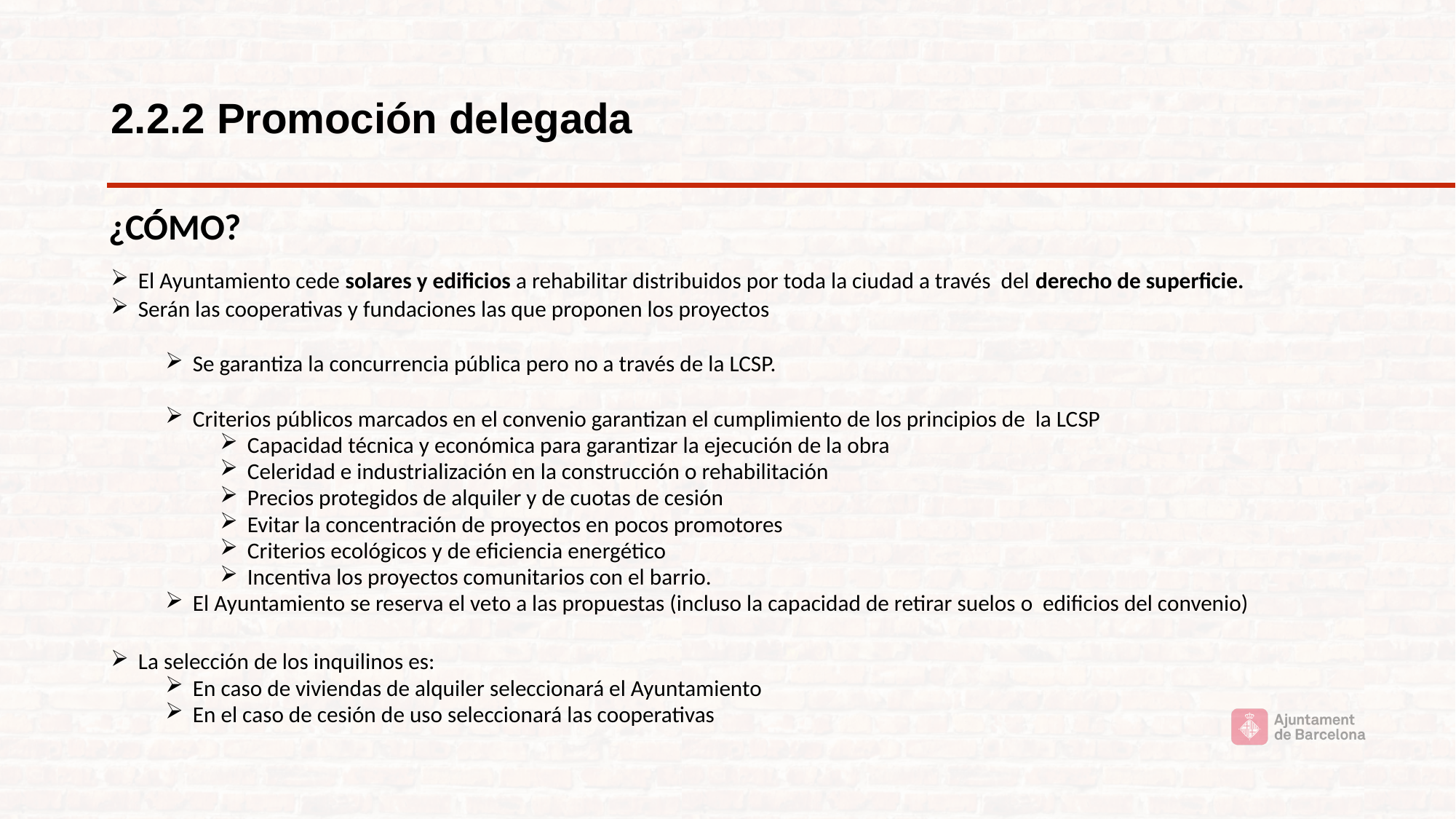

# 2.2.2 Promoción delegada
¿CÓMO?
El Ayuntamiento cede solares y edificios a rehabilitar distribuidos por toda la ciudad a través  del derecho de superficie.
Serán las cooperativas y fundaciones las que proponen los proyectos

Se garantiza la concurrencia pública pero no a través de la LCSP.

Criterios públicos marcados en el convenio garantizan el cumplimiento de los principios de  la LCSP
Capacidad técnica y económica para garantizar la ejecución de la obra
Celeridad e industrialización en la construcción o rehabilitación
Precios protegidos de alquiler y de cuotas de cesión
Evitar la concentración de proyectos en pocos promotores
Criterios ecológicos y de eficiencia energético
Incentiva los proyectos comunitarios con el barrio.
El Ayuntamiento se reserva el veto a las propuestas (incluso la capacidad de retirar suelos o  edificios del convenio)

La selección de los inquilinos es:
En caso de viviendas de alquiler seleccionará el Ayuntamiento
En el caso de cesión de uso seleccionará las cooperativas